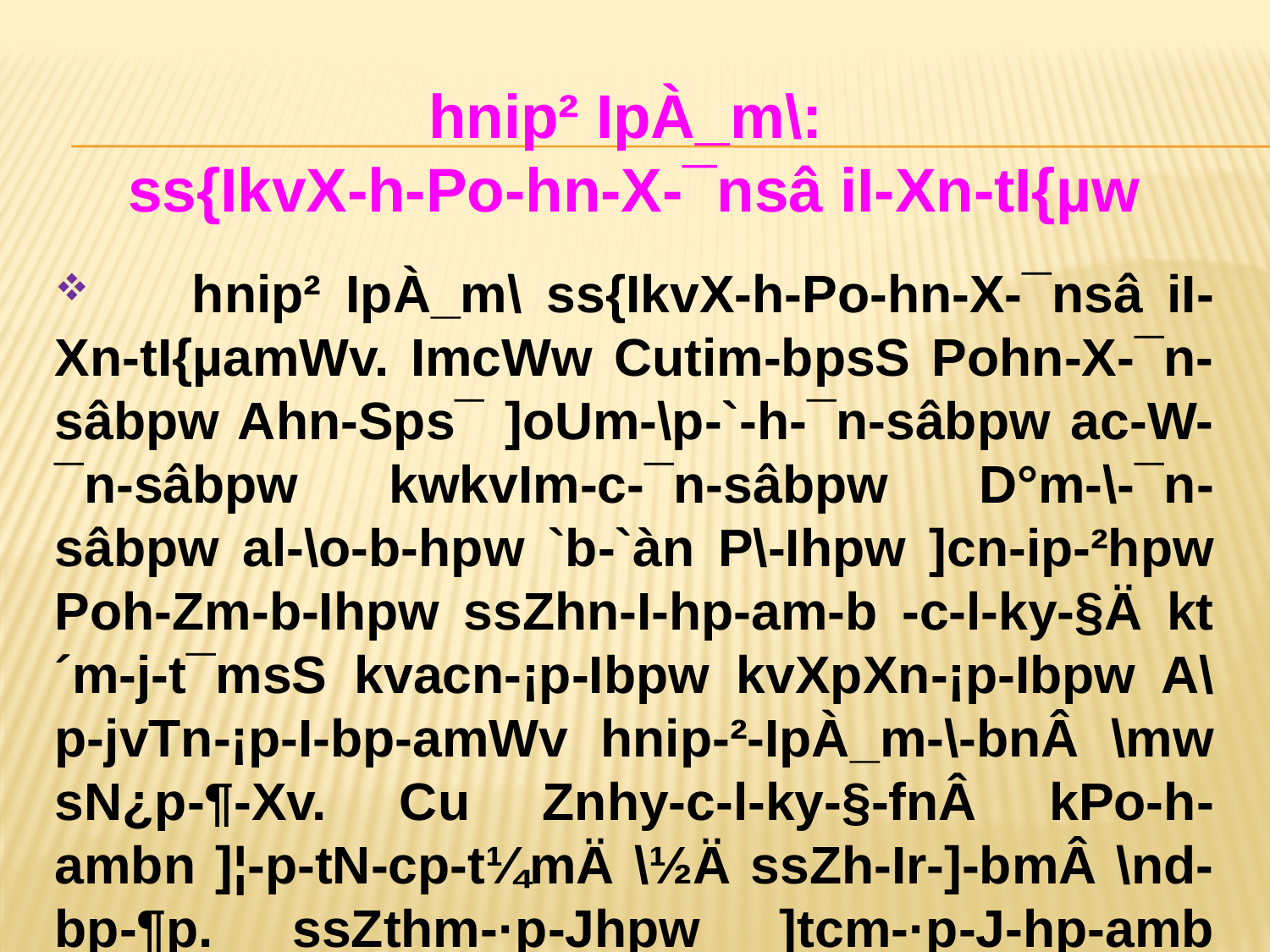

hnip² IpÀ_m\:
ss{IkvX-h-Po-hn-X-¯nsâ iI-Xn-tI{µw
 	hnip² IpÀ_m\ ss{IkvX-h-Po-hn-X-¯nsâ iI-Xn-tI{µamWv. ImcWw Cutim-bpsS Pohn-X-¯n-sâbpw Ahn-Sps¯ ]oUm-\p-`-h-¯n-sâbpw ac-W-¯n-sâbpw kwkvIm-c-¯n-sâbpw D°m-\-¯n-sâbpw al-\o-b-hpw `b-`àn P\-Ihpw ]cn-ip-²hpw Poh-Zm-b-Ihpw ssZhn-I-hp-am-b -c-l-ky-§Ä kt´m-j-t¯msS kvacn-¡p-Ibpw kvXpXn-¡p-Ibpw A\p-jvTn-¡p-I-bp-amWv hnip-²-IpÀ_m-\-bnÂ \mw sN¿p-¶-Xv. Cu Znhy-c-l-ky-§-fnÂ kPo-h-ambn ]¦-p-tN-cp-t¼mÄ \½Ä ssZh-Ir-]-bmÂ \nd-bp-¶p. ssZthm-·p-Jhpw ]tcm-·p-J-hp-amb Pohn-X-¯n\v DuÀPw \ÂIp¶ iàn-t{km-X-ÊmWv hnip² IpÀ_m\.